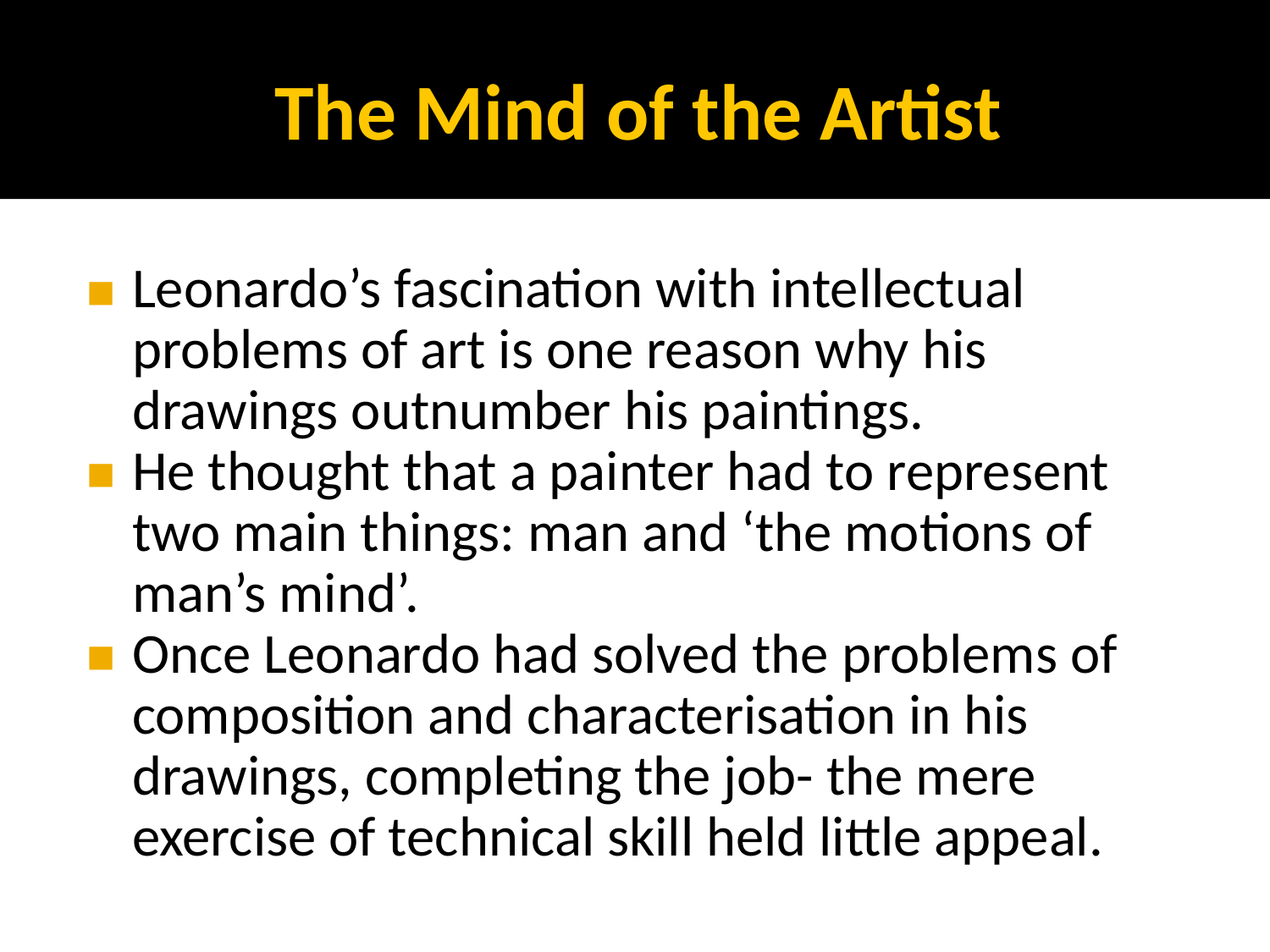

# The Mind of the Artist
Leonardo’s fascination with intellectual problems of art is one reason why his drawings outnumber his paintings.
He thought that a painter had to represent two main things: man and ‘the motions of man’s mind’.
Once Leonardo had solved the problems of composition and characterisation in his drawings, completing the job- the mere exercise of technical skill held little appeal.